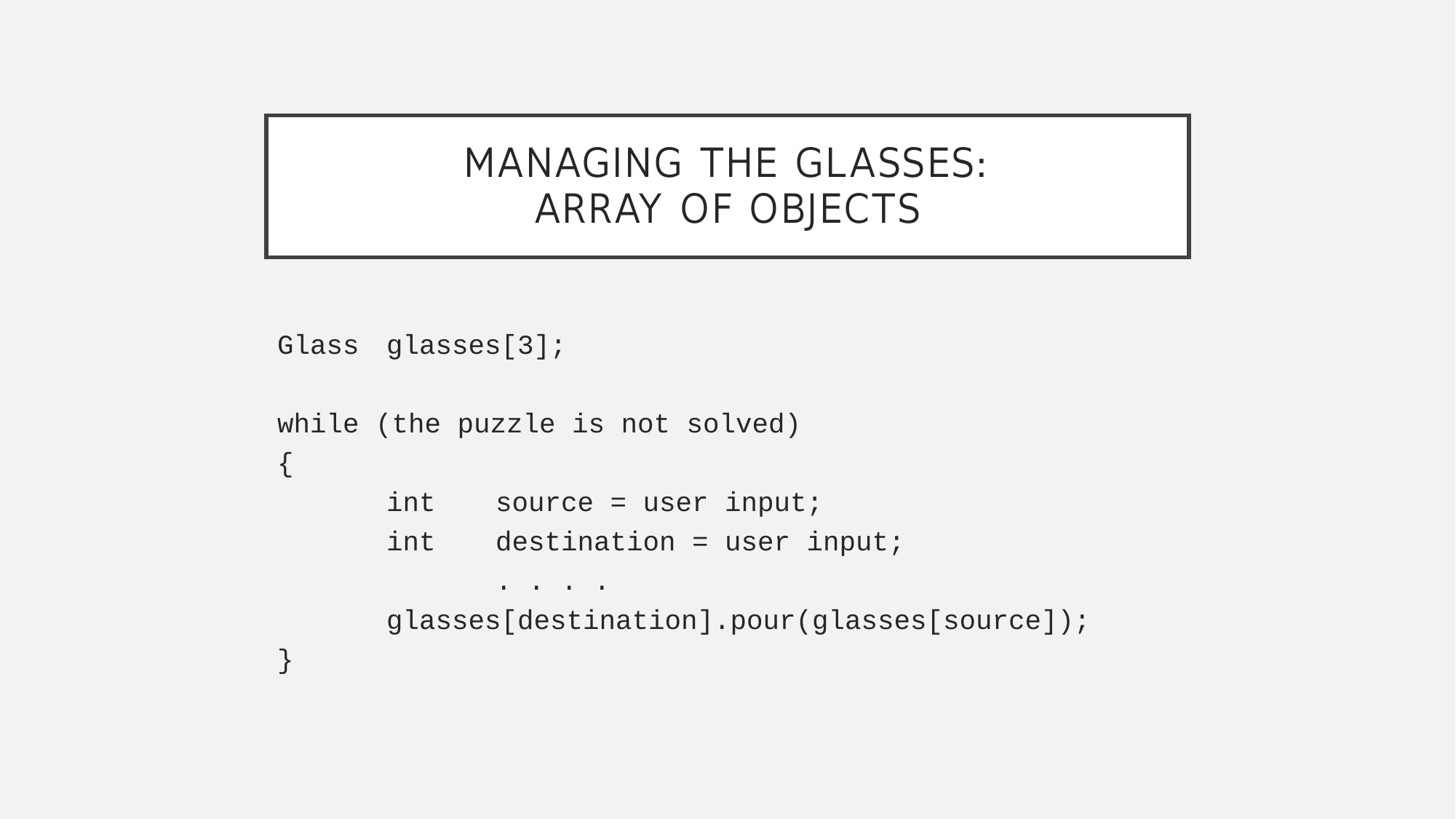

# Managing The Glasses: Array of Objects
Glass	glasses[3];

while (the puzzle is not solved)
{
	int	source = user input;
	int	destination = user input;
		. . . .
	glasses[destination].pour(glasses[source]);
}